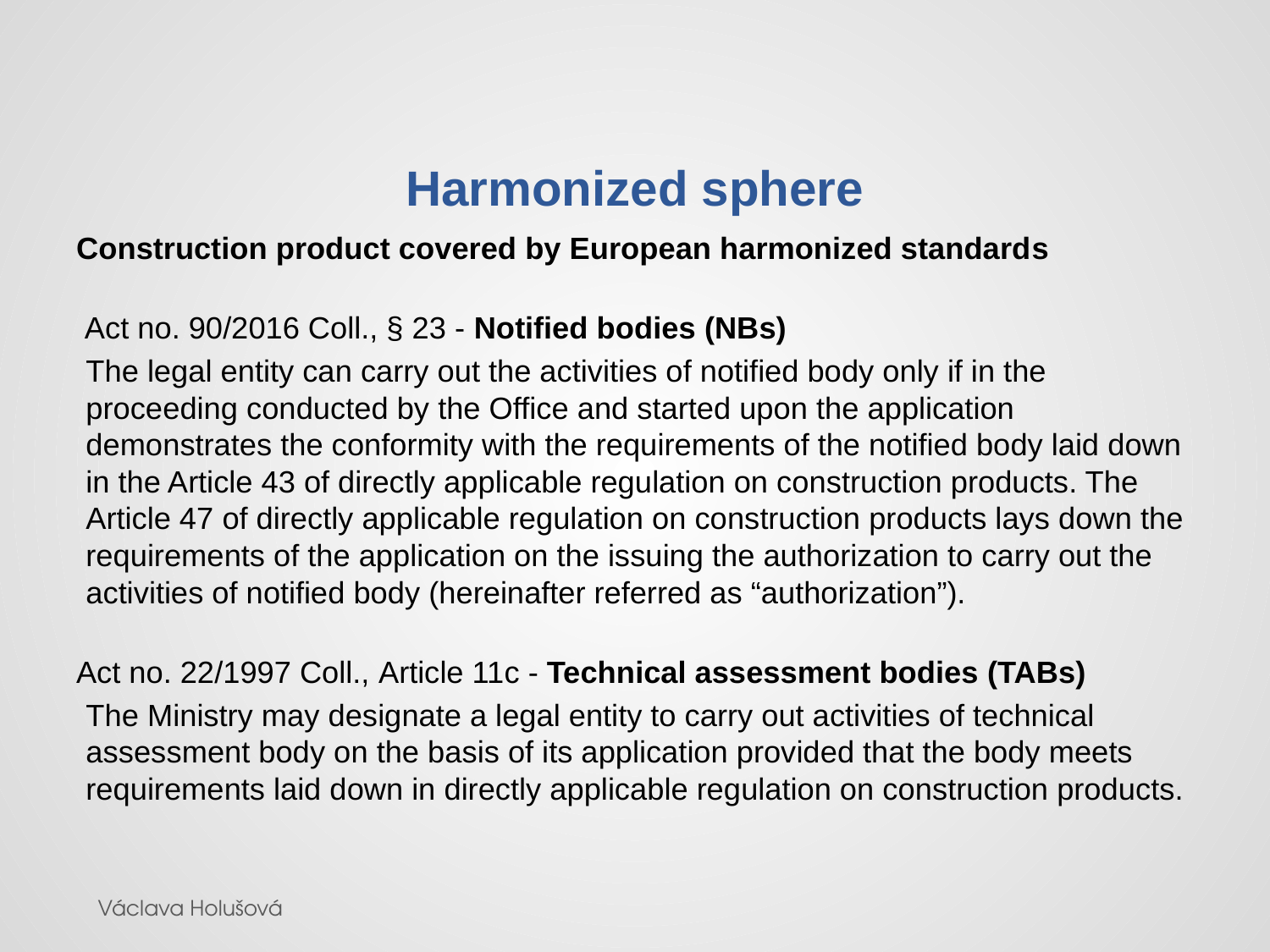

# Harmonized sphere
Construction product covered by European harmonized standards

 Act no. 90/2016 Coll., § 23 - Notified bodies (NBs)
The legal entity can carry out the activities of notified body only if in the proceeding conducted by the Office and started upon the application demonstrates the conformity with the requirements of the notified body laid down in the Article 43 of directly applicable regulation on construction products. The Article 47 of directly applicable regulation on construction products lays down the requirements of the application on the issuing the authorization to carry out the activities of notified body (hereinafter referred as “authorization”).

Act no. 22/1997 Coll., Article 11c - Technical assessment bodies (TABs)
The Ministry may designate a legal entity to carry out activities of technical assessment body on the basis of its application provided that the body meets requirements laid down in directly applicable regulation on construction products.

Václava Holušová